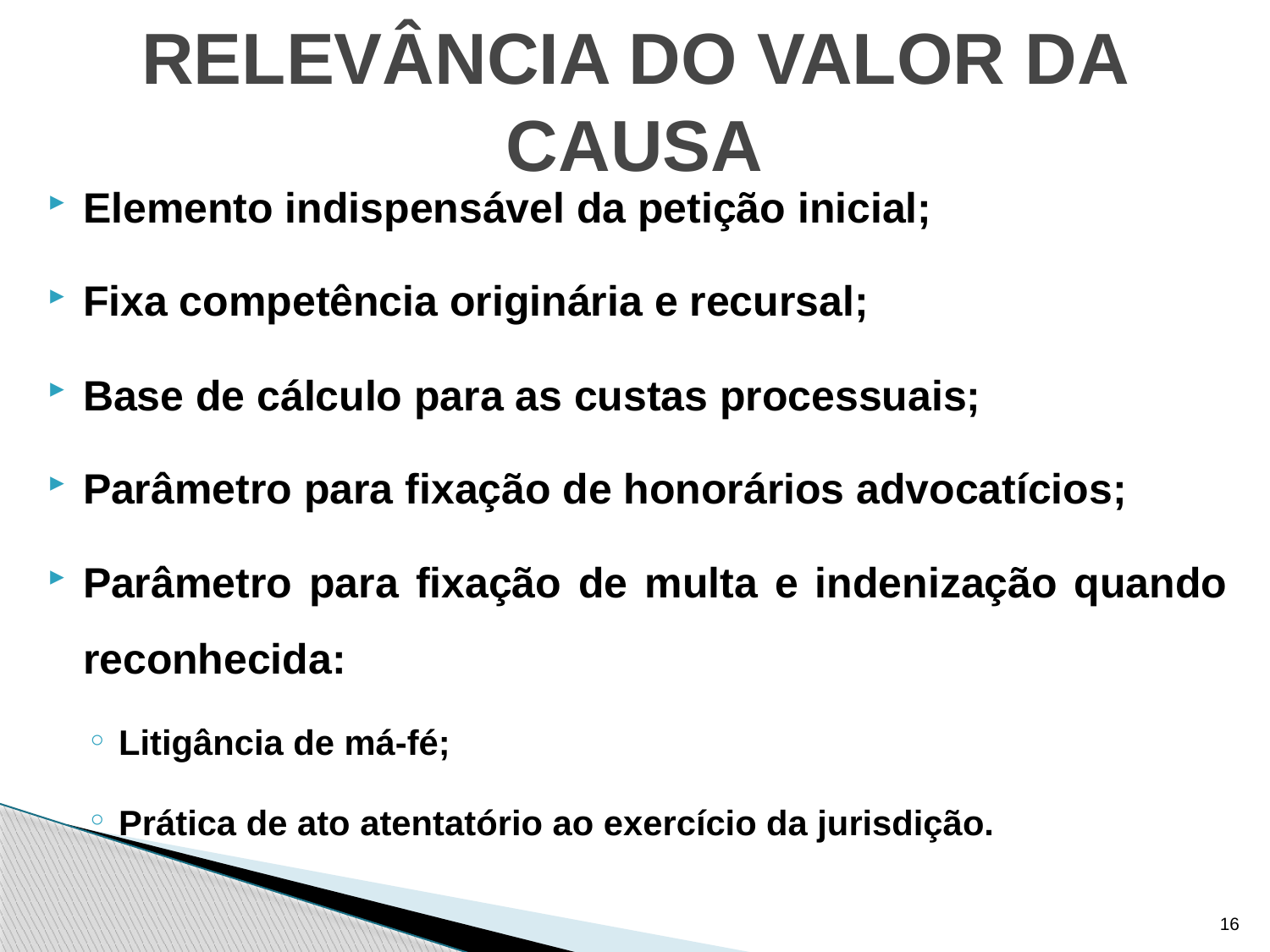

# RELEVÂNCIA DO VALOR DA CAUSA
Elemento indispensável da petição inicial;
Fixa competência originária e recursal;
Base de cálculo para as custas processuais;
Parâmetro para fixação de honorários advocatícios;
Parâmetro para fixação de multa e indenização quando reconhecida:
Litigância de má-fé;
Prática de ato atentatório ao exercício da jurisdição.

16